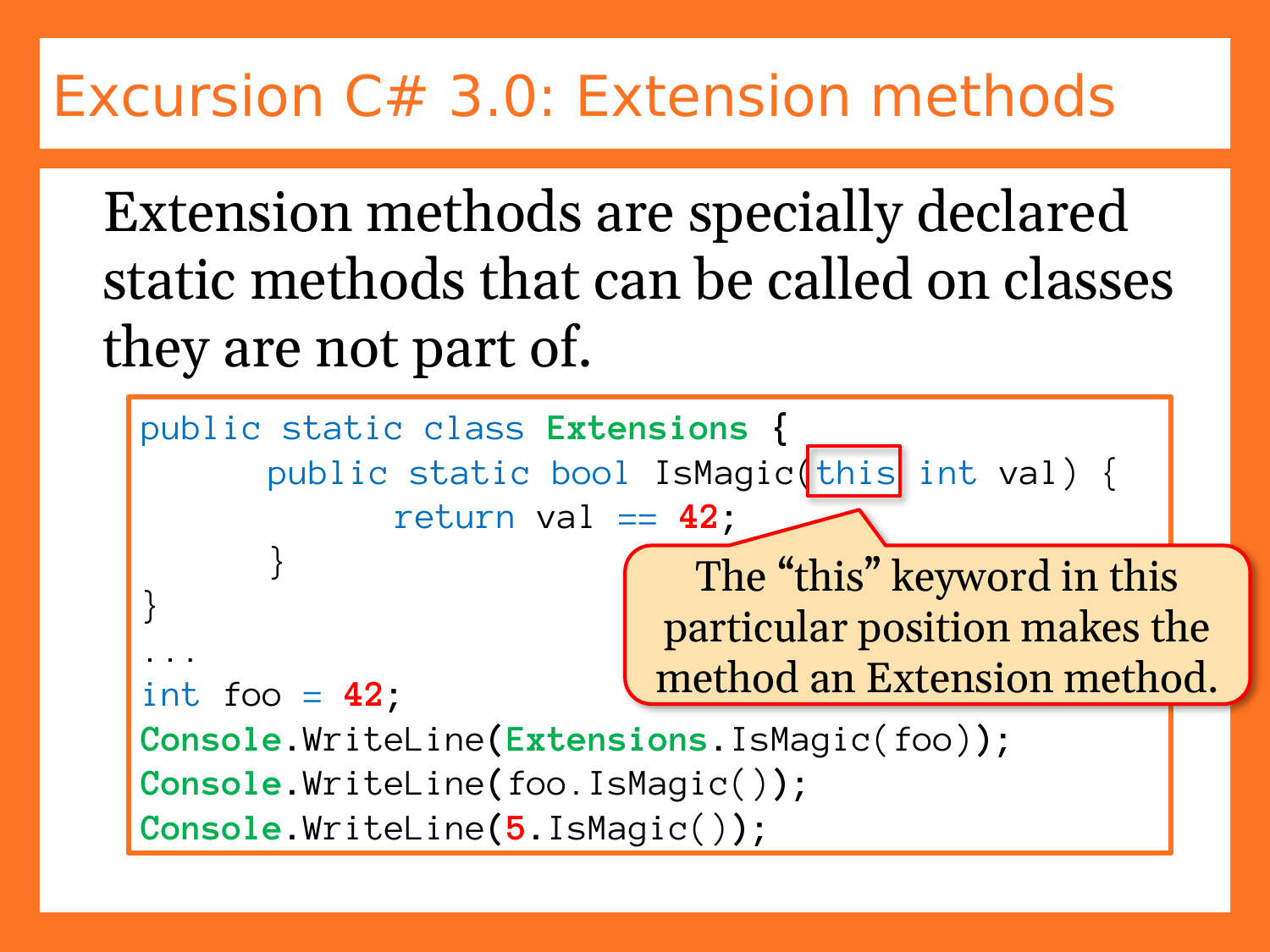

# Excursion C# 3.0: Extension methods
Extension methods are specially declared static methods that can be called on classes they are not part of.

public static class Extensions {
	public static bool IsMagic(this int val) {
		return val == 42;
	}
}
...
int foo = 42;
Console.WriteLine(Extensions.IsMagic(foo));
Console.WriteLine(foo.IsMagic());
Console.WriteLine(5.IsMagic());

The “this” keyword in this particular position makes the method an Extension method.